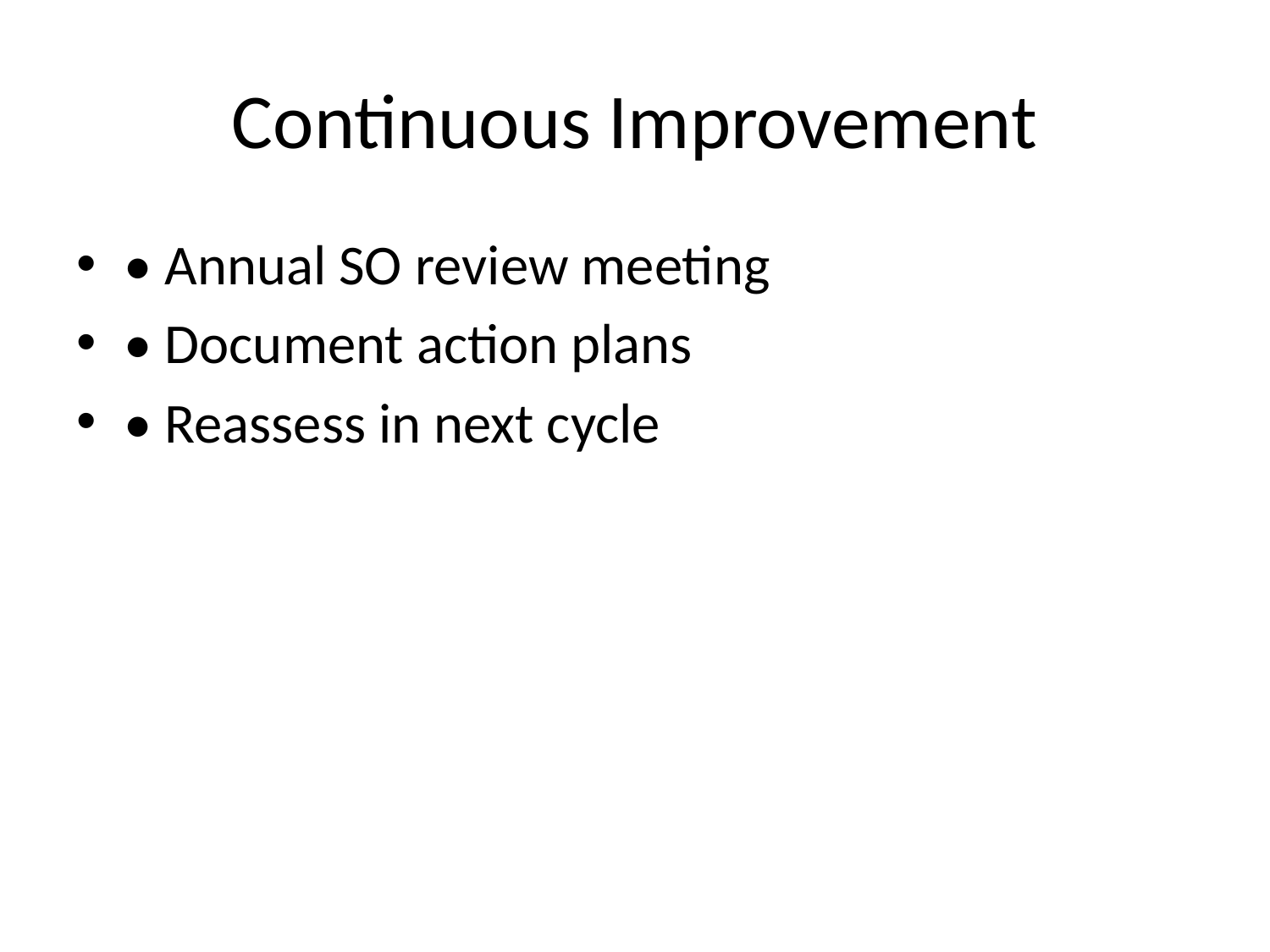

# Continuous Improvement
• Annual SO review meeting
• Document action plans
• Reassess in next cycle